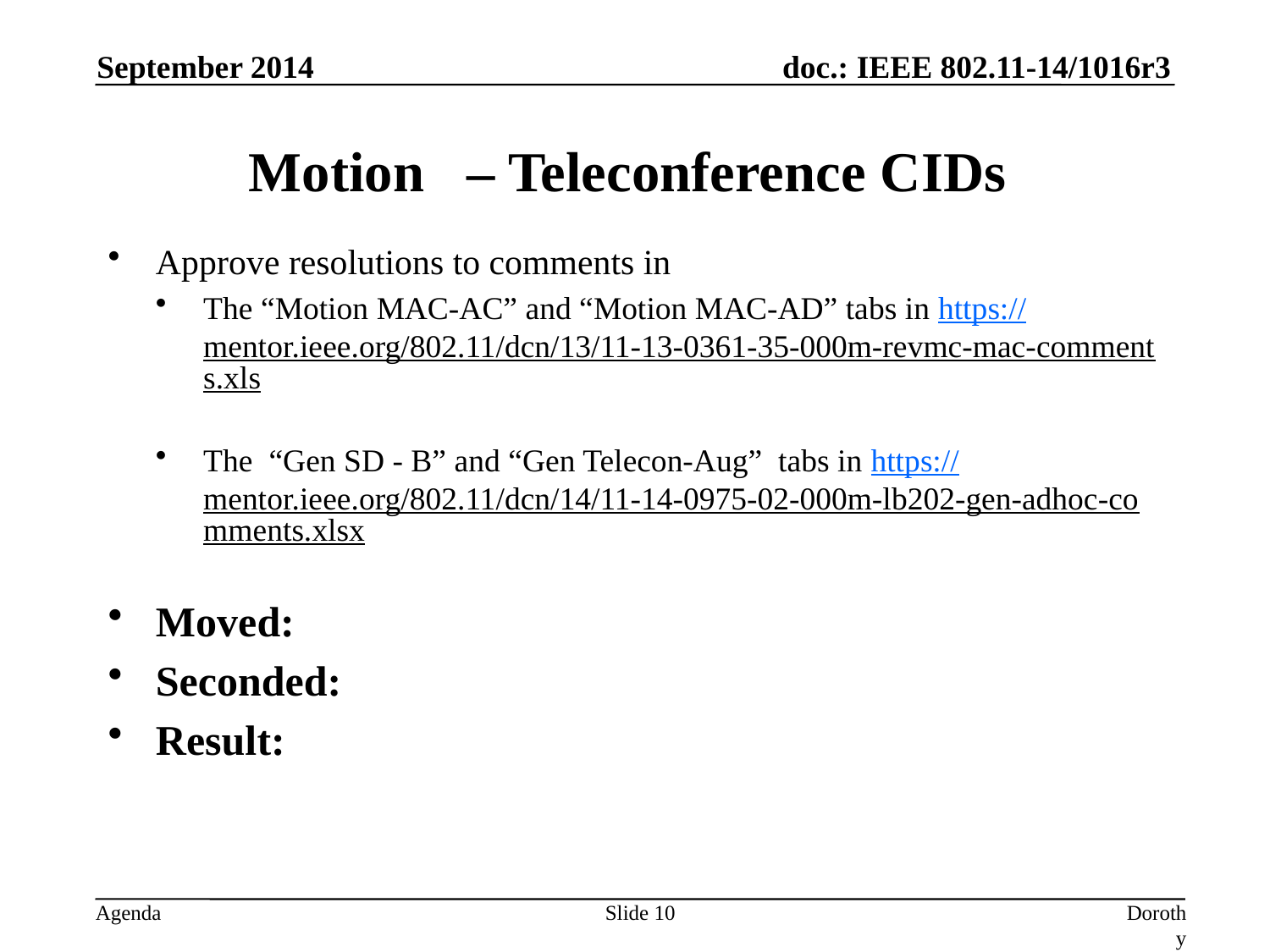

September 2014
# Motion   – Teleconference CIDs
Approve resolutions to comments in
The “Motion MAC-AC” and “Motion MAC-AD” tabs in https://mentor.ieee.org/802.11/dcn/13/11-13-0361-35-000m-revmc-mac-comments.xls
The  “Gen SD - B” and “Gen Telecon-Aug”  tabs in https://mentor.ieee.org/802.11/dcn/14/11-14-0975-02-000m-lb202-gen-adhoc-comments.xlsx
Moved:
Seconded:
Result:
Slide 10
Dorothy Stanley, Aruba Networks